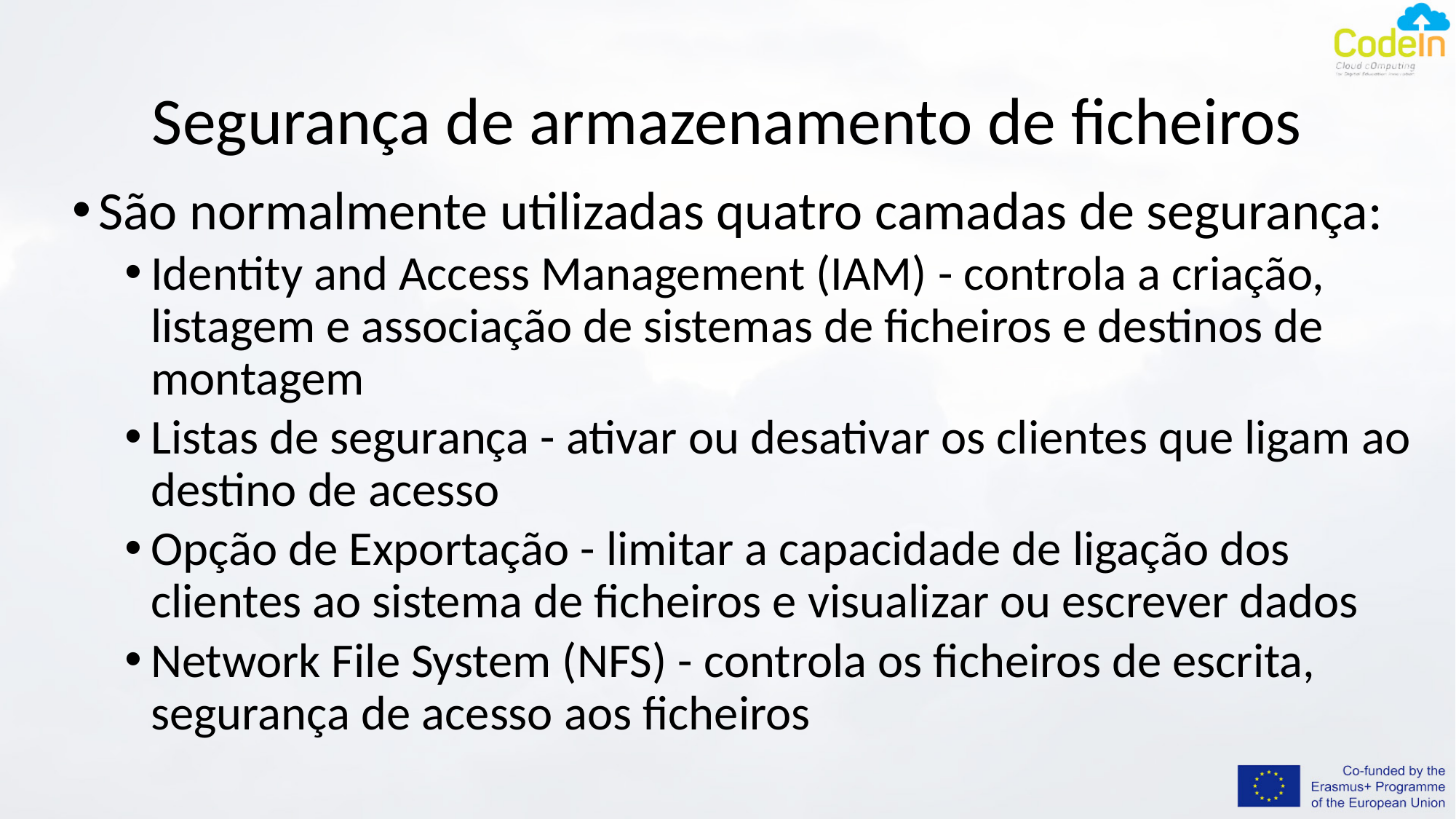

# Segurança de armazenamento de ficheiros
São normalmente utilizadas quatro camadas de segurança:
Identity and Access Management (IAM) - controla a criação, listagem e associação de sistemas de ficheiros e destinos de montagem
Listas de segurança - ativar ou desativar os clientes que ligam ao destino de acesso
Opção de Exportação - limitar a capacidade de ligação dos clientes ao sistema de ficheiros e visualizar ou escrever dados
Network File System (NFS) - controla os ficheiros de escrita, segurança de acesso aos ficheiros